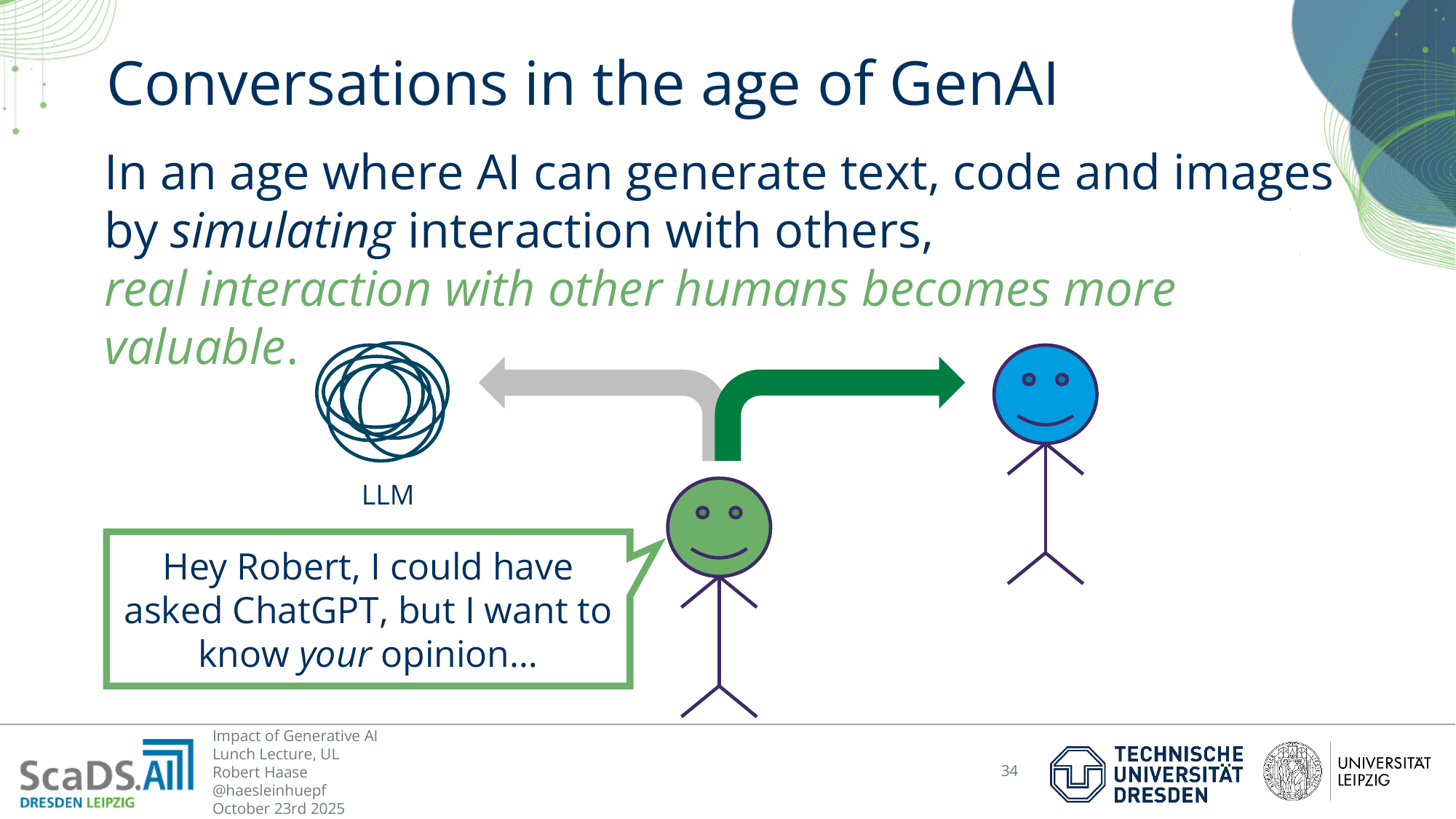

# Conversations in the age of GenAI
In an age where AI can generate text, code and images by simulating interaction with others,
real interaction with other humans becomes more valuable.

LLM

Hey Robert, I could have asked ChatGPT, but I want to know your opinion…